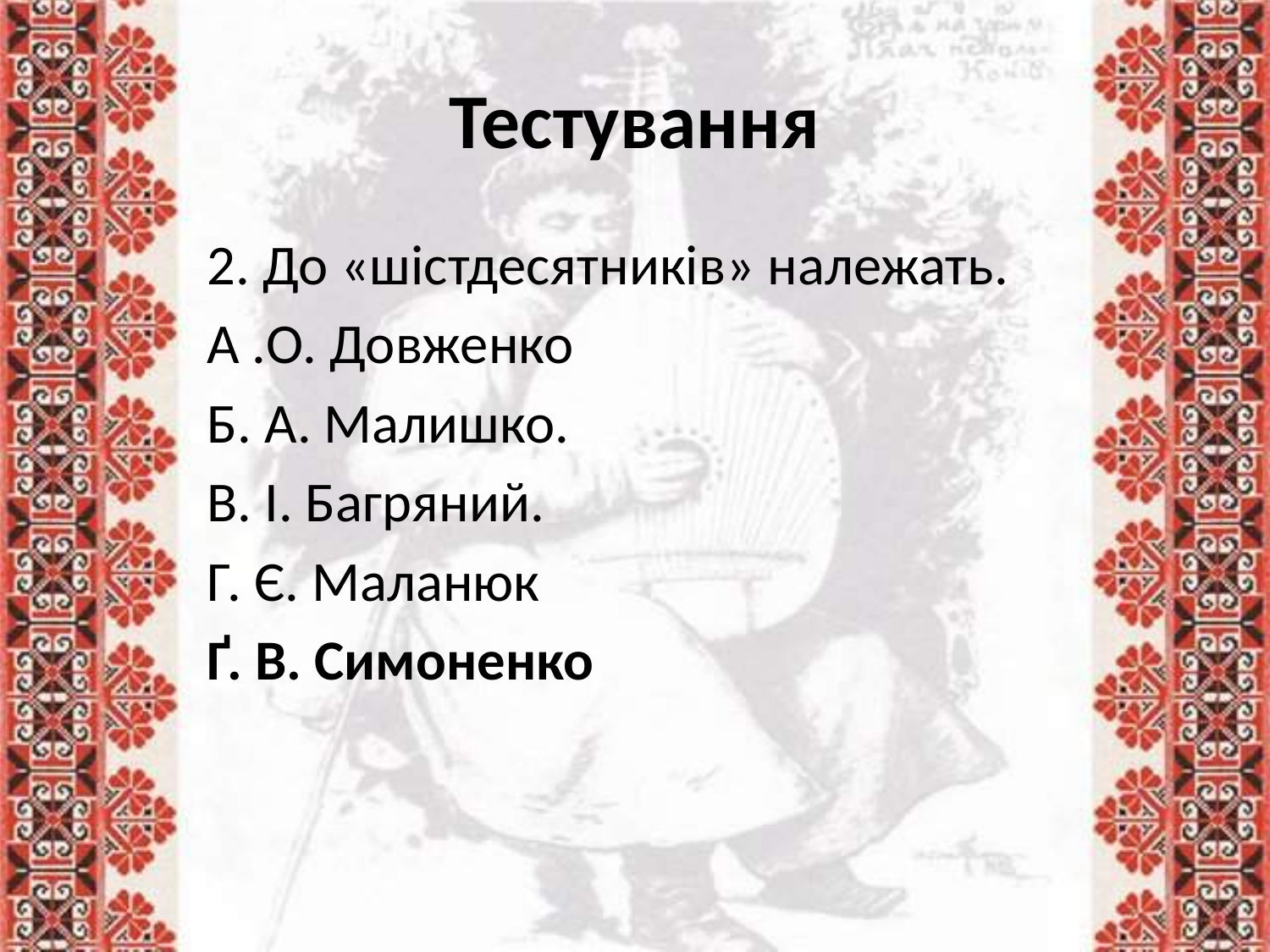

# Тестування
2. До «шістдесятників» належать.
А .О. Довженко
Б. А. Малишко.
В. І. Багряний.
Г. Є. Маланюк
Ґ. В. Симоненко